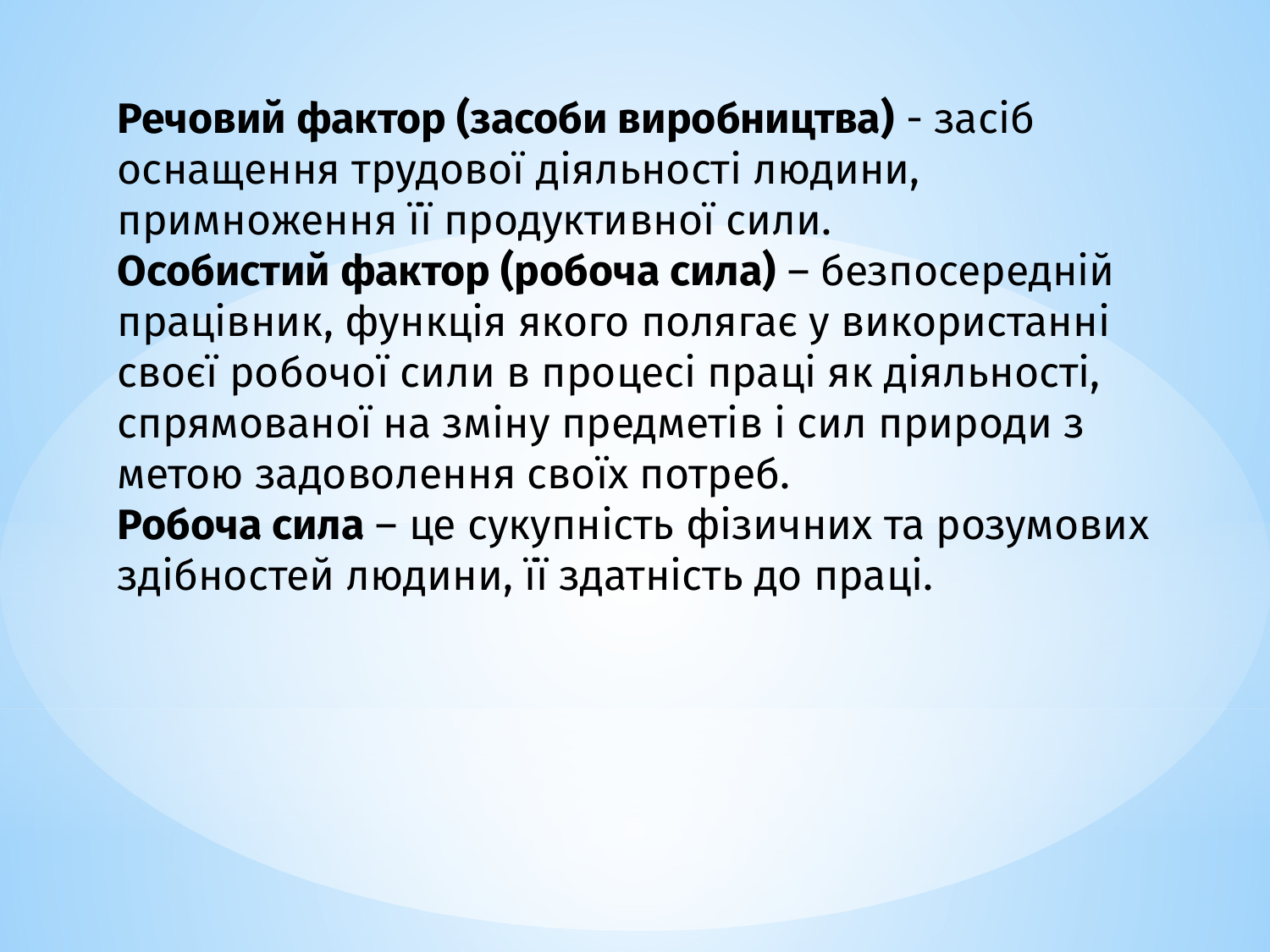

Речовий фактор (засоби виробництва) - засіб оснащення трудової діяльності людини, примноження її продуктивної сили.
Особистий фактор (робоча сила) – безпосередній працівник, функція якого полягає у використанні своєї робочої сили в процесі праці як діяльності, спрямованої на зміну предметів i сил природи з метою задоволення своїх потреб.
Робоча сила – це сукупність фізичних та розумових здібностей людини, її здатність до праці.